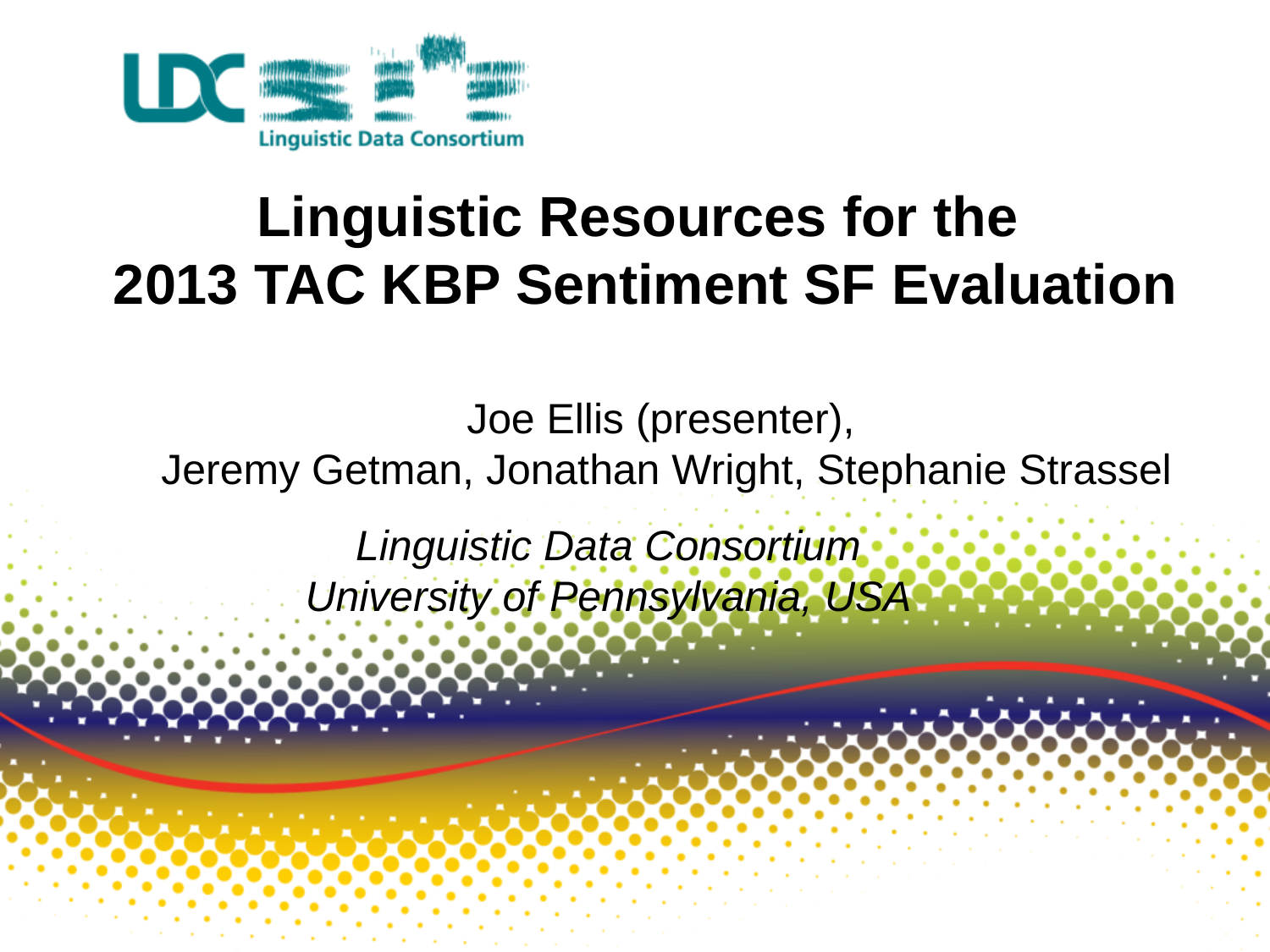

Linguistic Resources for the
2013 TAC KBP Sentiment SF Evaluation

Joe Ellis (presenter),
Jeremy Getman, Jonathan Wright, Stephanie Strassel

Linguistic Data Consortium
University of Pennsylvania, USA